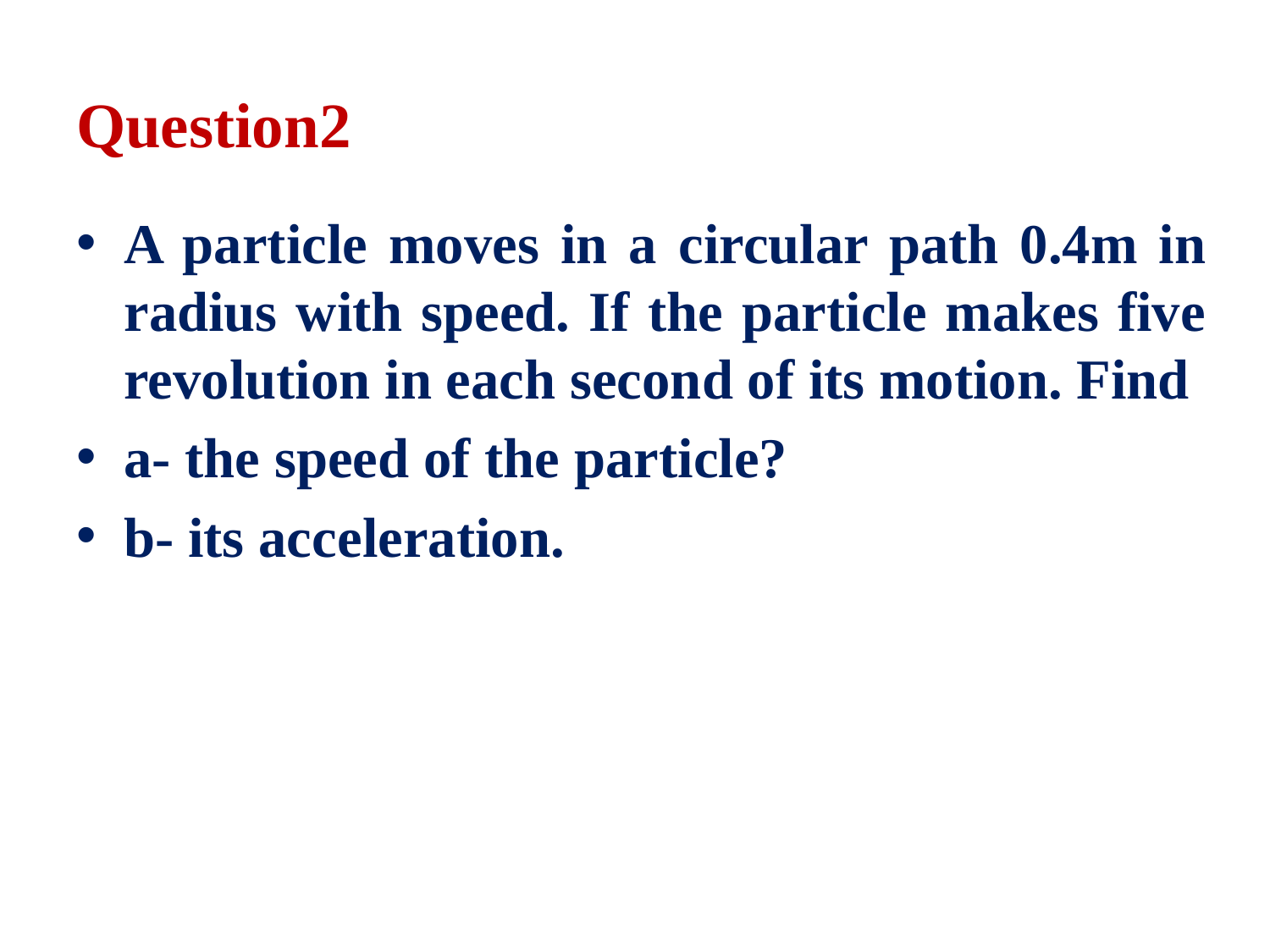

# Question2
A particle moves in a circular path 0.4m in radius with speed. If the particle makes five revolution in each second of its motion. Find
a- the speed of the particle?
b- its acceleration.